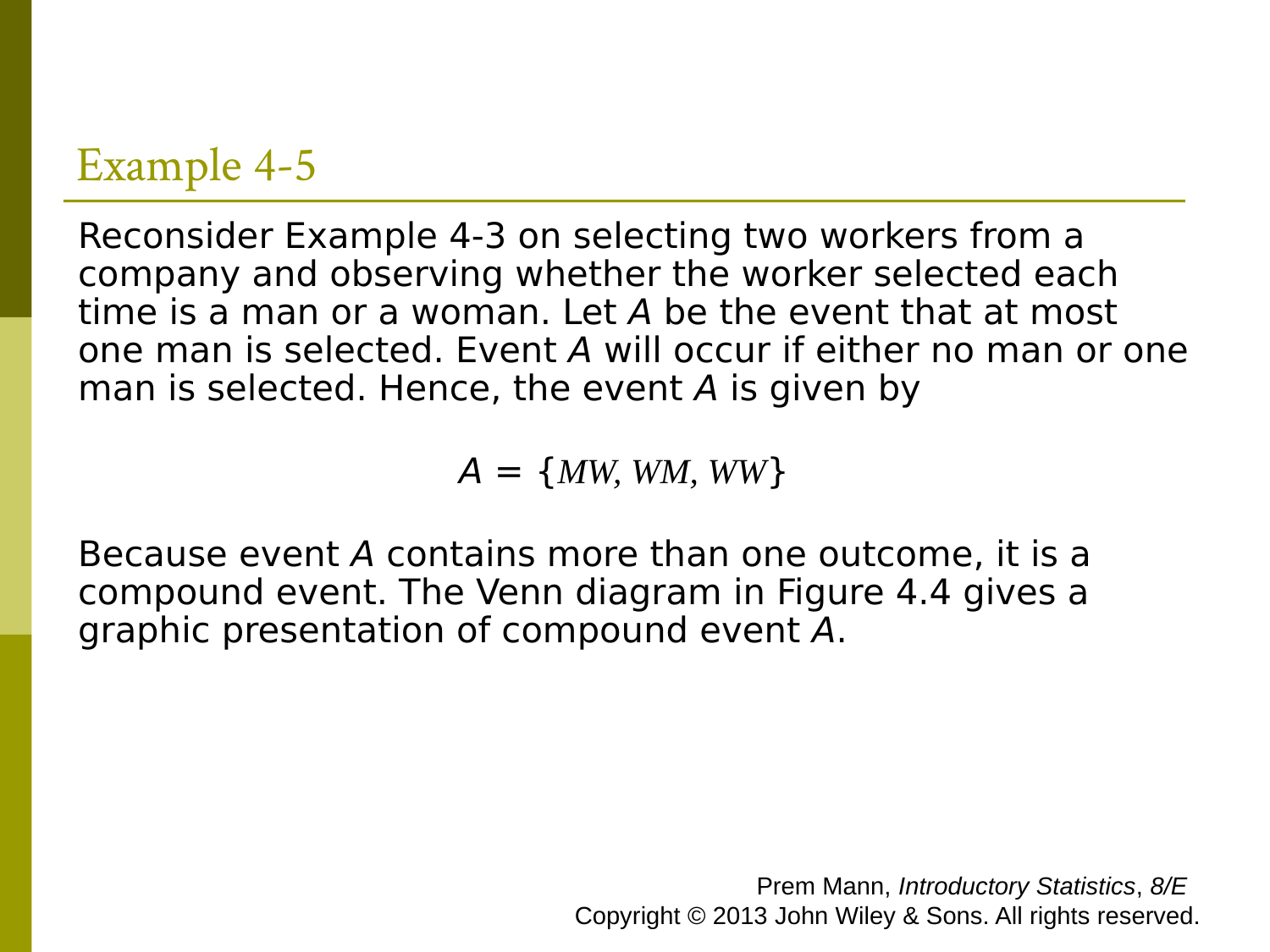

# Example 4-5
Reconsider Example 4-3 on selecting two workers from a company and observing whether the worker selected each time is a man or a woman. Let A be the event that at most one man is selected. Event A will occur if either no man or one man is selected. Hence, the event A is given by
			A = {MW, WM, WW}
Because event A contains more than one outcome, it is a compound event. The Venn diagram in Figure 4.4 gives a graphic presentation of compound event A.
                          Prem Mann, Introductory Statistics, 8/E Copyright © 2013 John Wiley & Sons. All rights reserved.